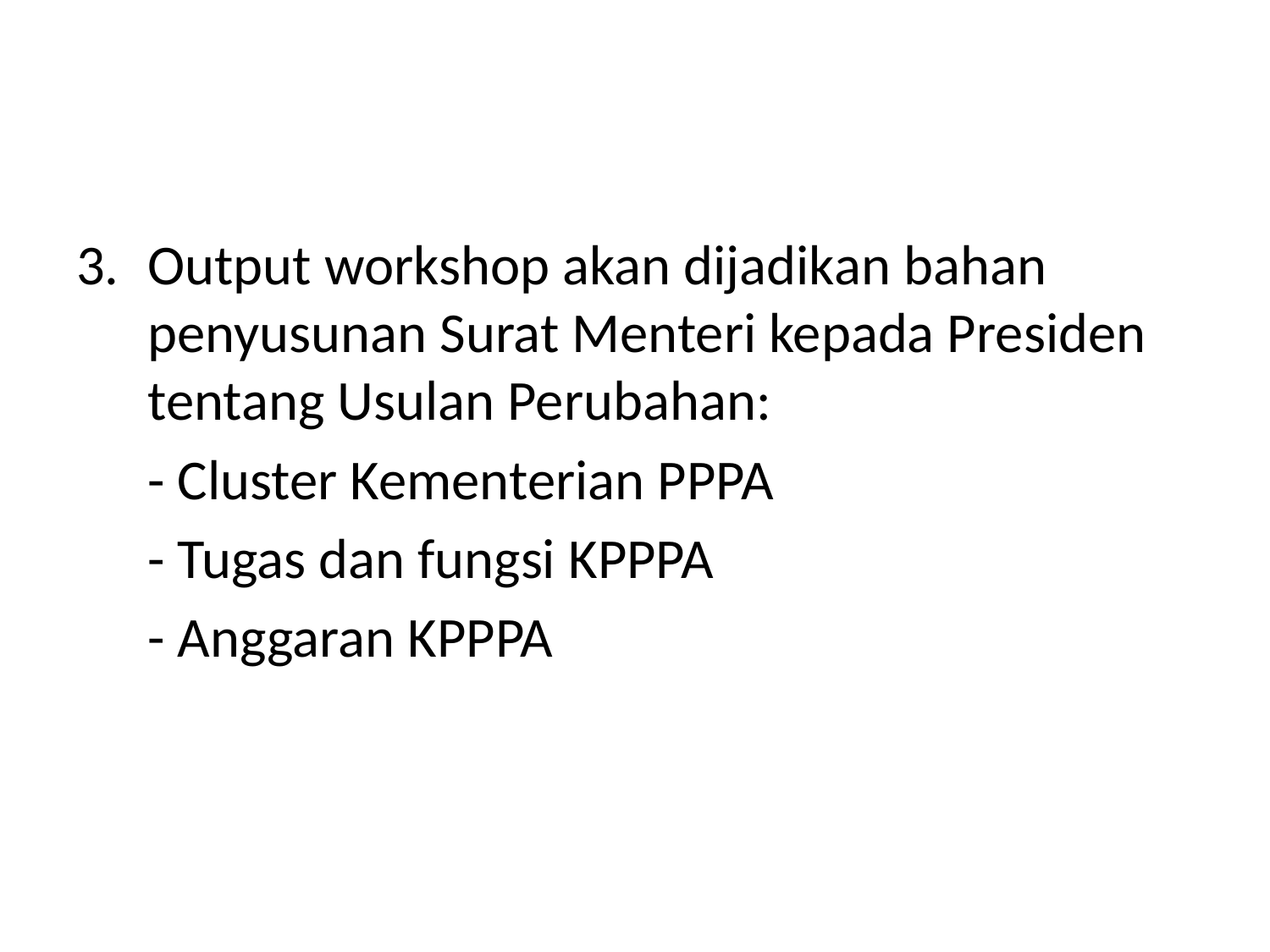

Output workshop akan dijadikan bahan penyusunan Surat Menteri kepada Presiden tentang Usulan Perubahan:
	- Cluster Kementerian PPPA
	- Tugas dan fungsi KPPPA
	- Anggaran KPPPA